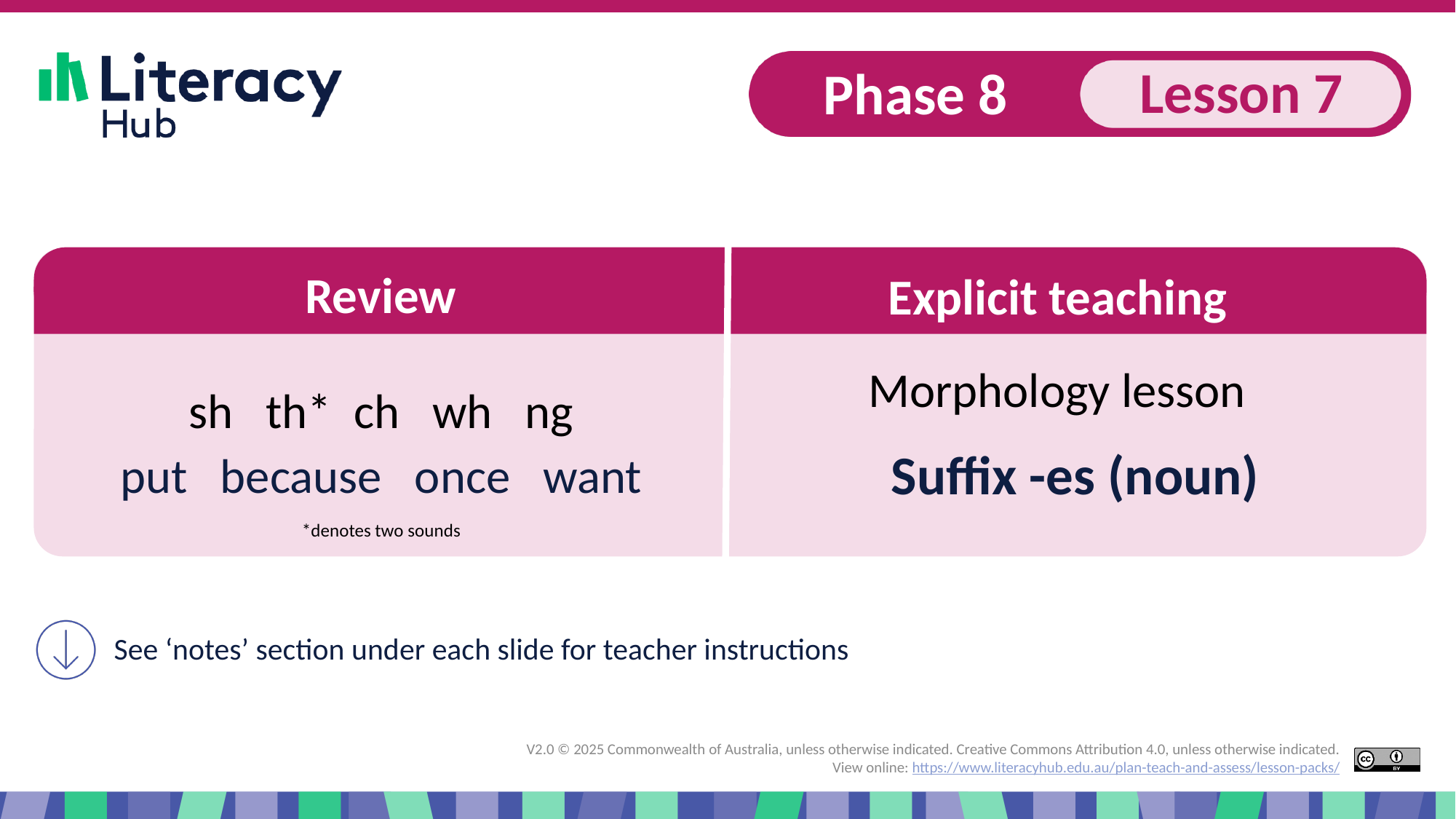

Slide 1 Start of presentation, Suffix –s (noun)
sh   th*  ch   wh   ng
put   because   once   want
Suffix -es (noun)
*denotes two sounds